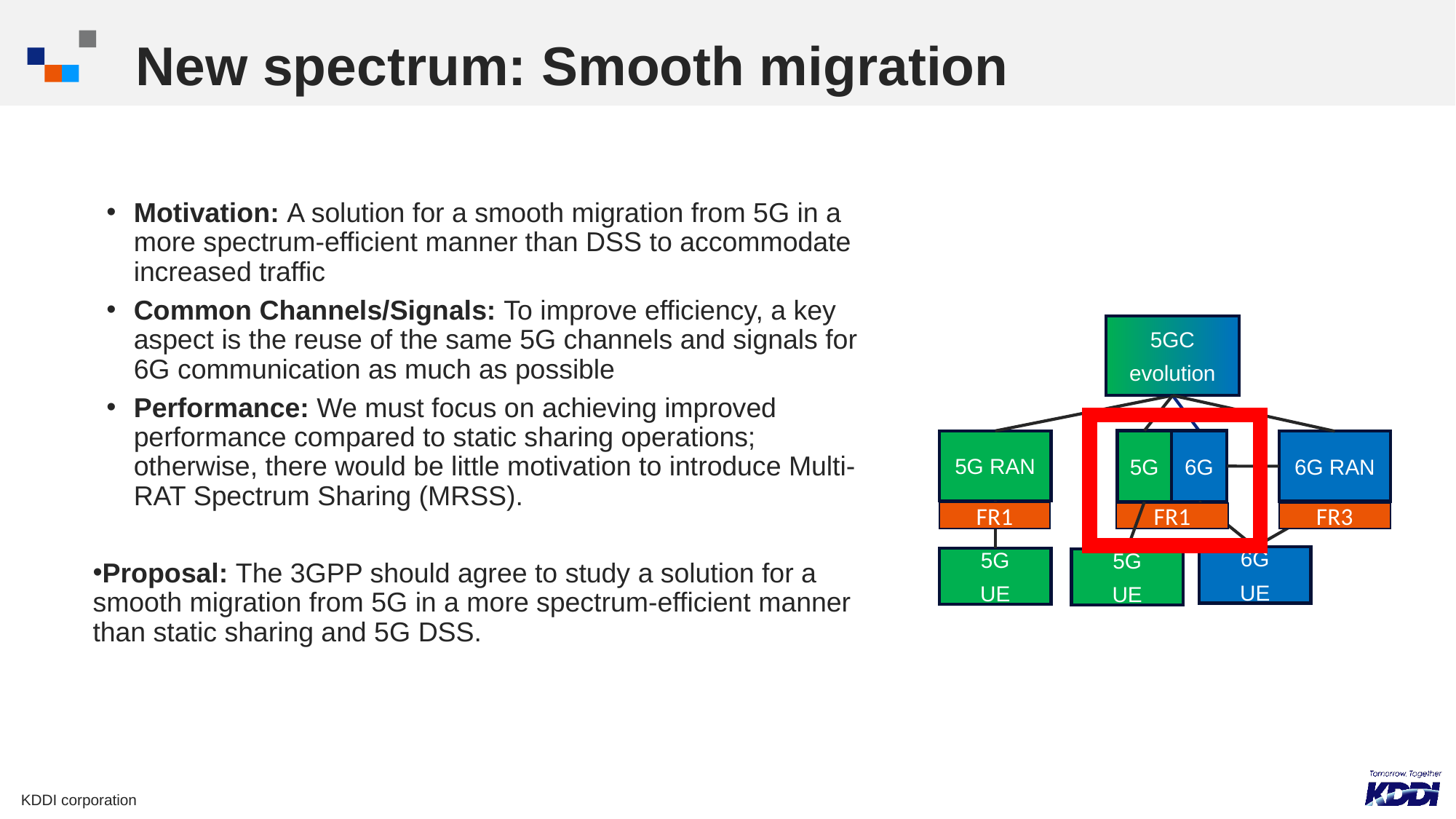

# New spectrum: Smooth migration
Motivation: A solution for a smooth migration from 5G in a more spectrum-efficient manner than DSS to accommodate increased traffic
Common Channels/Signals: To improve efficiency, a key aspect is the reuse of the same 5G channels and signals for 6G communication as much as possible
Performance: We must focus on achieving improved performance compared to static sharing operations; otherwise, there would be little motivation to introduce Multi-RAT Spectrum Sharing (MRSS).

Proposal: The 3GPP should agree to study a solution for a smooth migration from 5G in a more spectrum-efficient manner than static sharing and 5G DSS.

5GC
evolution

5G
6G
5G RAN
6G RAN
FR1
FR1
FR3
6G
UE
5G
UE
5G
UE